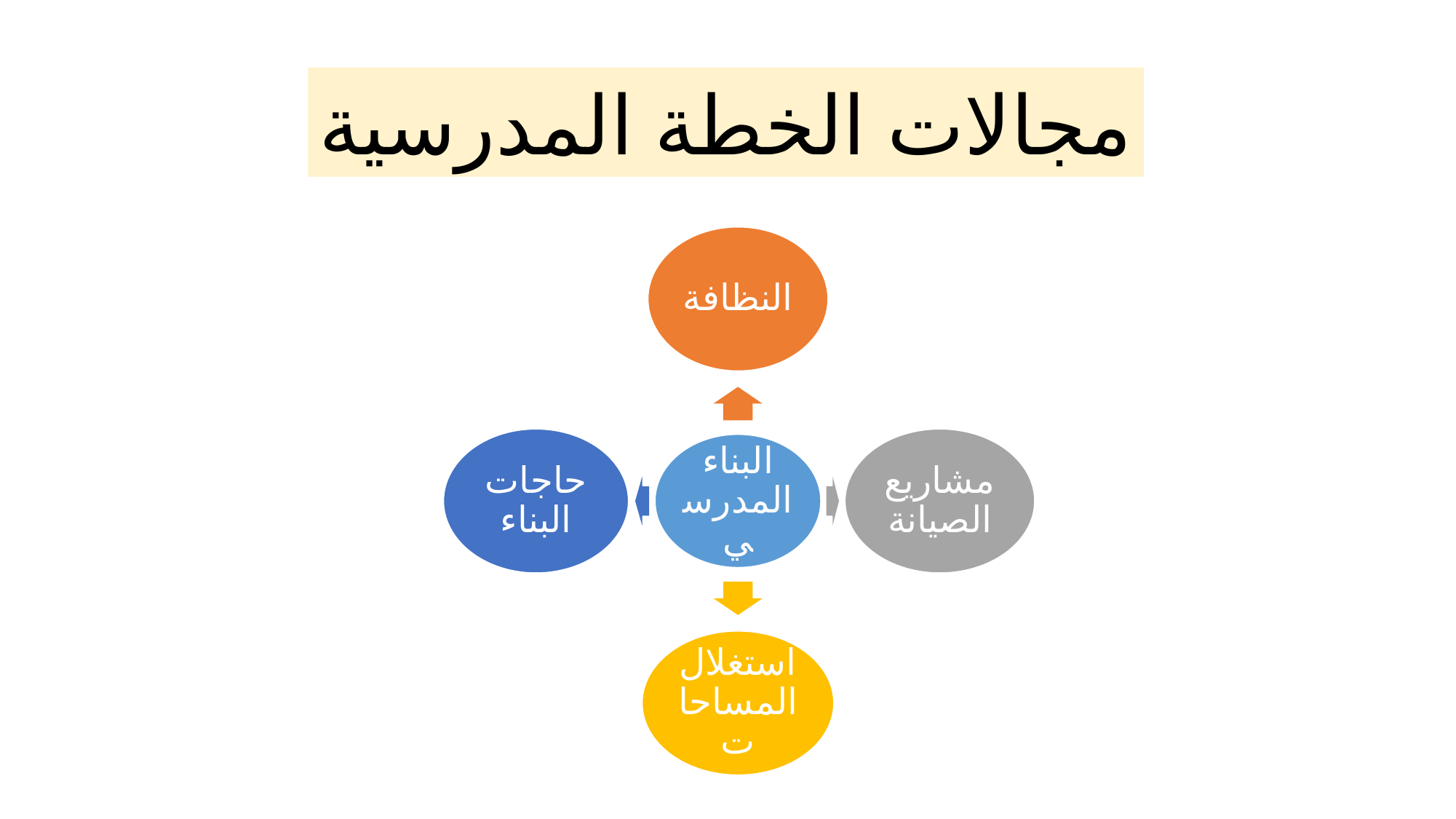

مجالات الخطة المدرسية
البناء المدرسي

النظافة

مشاريع الصيانة

استغلال المساحات

حاجات البناء